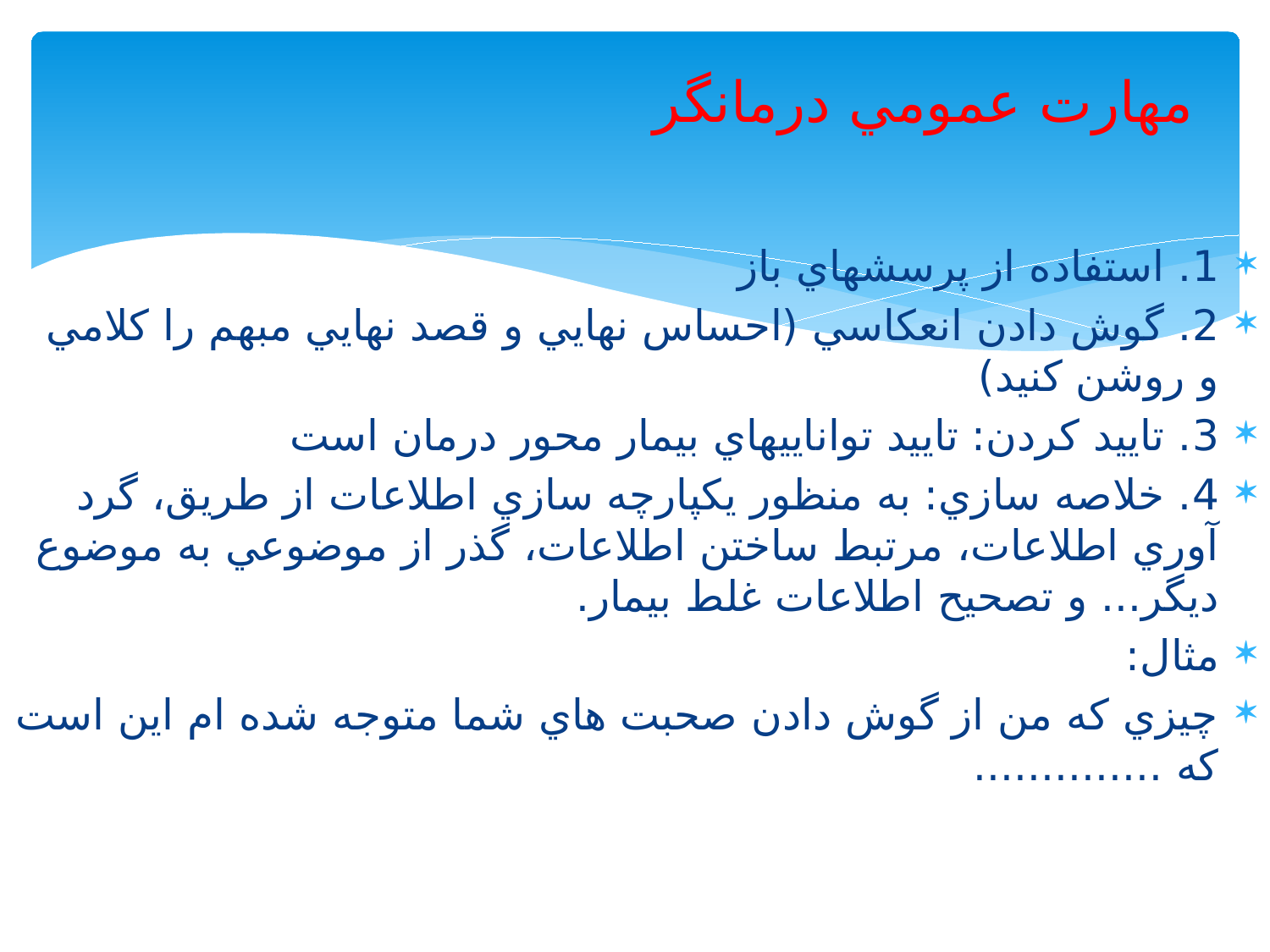

# مهارت عمومي درمانگر
1. استفاده از پرسشهاي باز
2. گوش دادن انعكاسي (احساس نهايي و قصد نهايي مبهم را كلامي و روشن كنيد)
3. تاييد كردن: تاييد تواناييهاي بيمار محور درمان است
4. خلاصه سازي: به منظور يكپارچه سازي اطلاعات از طريق، گرد آوري اطلاعات، مرتبط ساختن اطلاعات، گذر از موضوعي به موضوع ديگر... و تصحيح اطلاعات غلط بيمار.
مثال:
چيزي كه من از گوش دادن صحبت هاي شما متوجه شده ام اين است که ..............